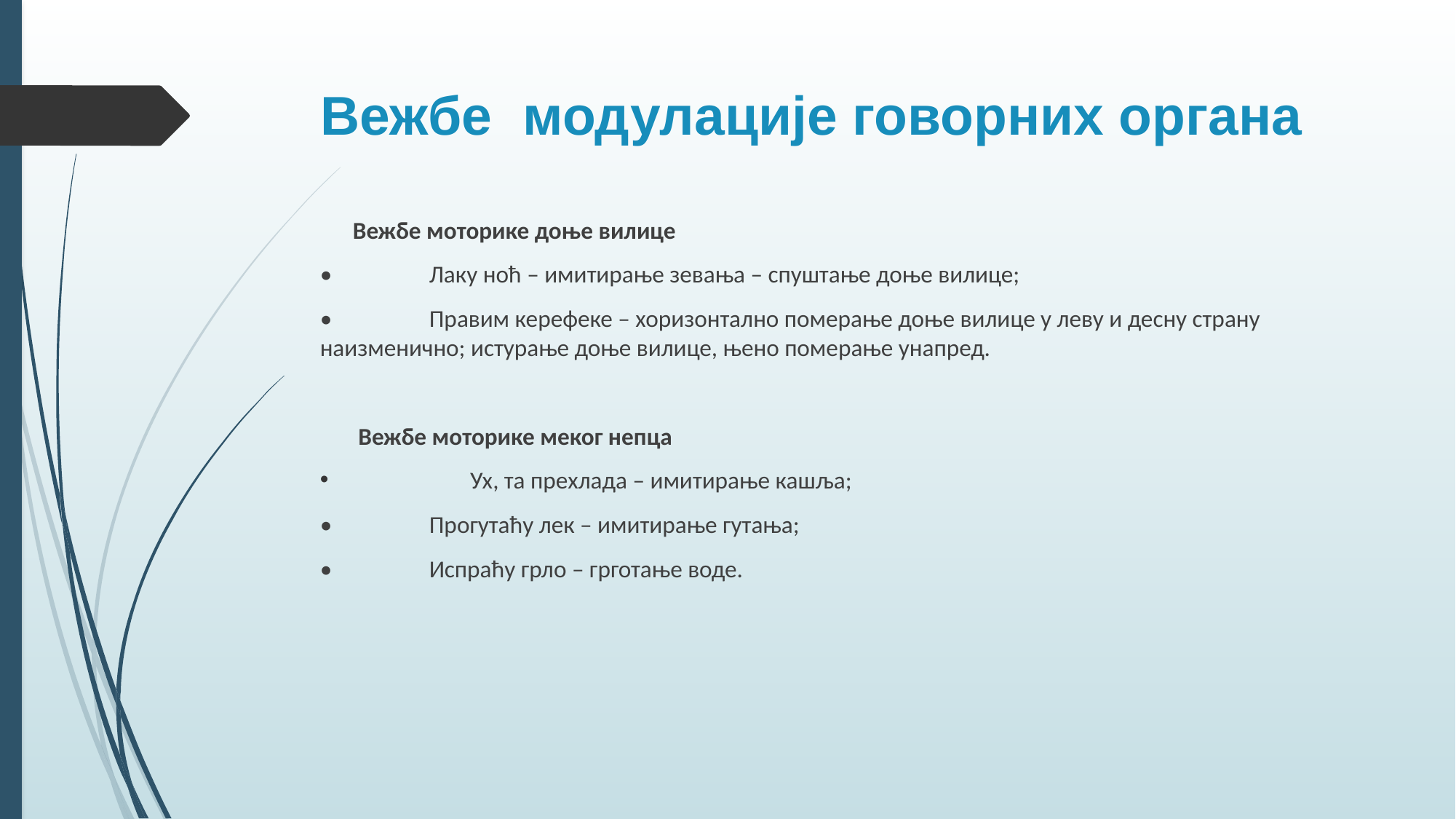

# Вежбе  модулације говорних органа

      Вежбе моторике доње вилице
•	Лаку ноћ – имитирање зевања – спуштање доње вилице;
•	Правим керефеке – хоризонтално померање доње вилице у леву и десну страну наизменично; истурање доње вилице, њено померање унапред.

       Вежбе моторике меког непца
	Ух, та прехлада – имитирање кашља;
•	Прогутаћу лек – имитирање гутања;
•	Испраћу грло – грготање воде.